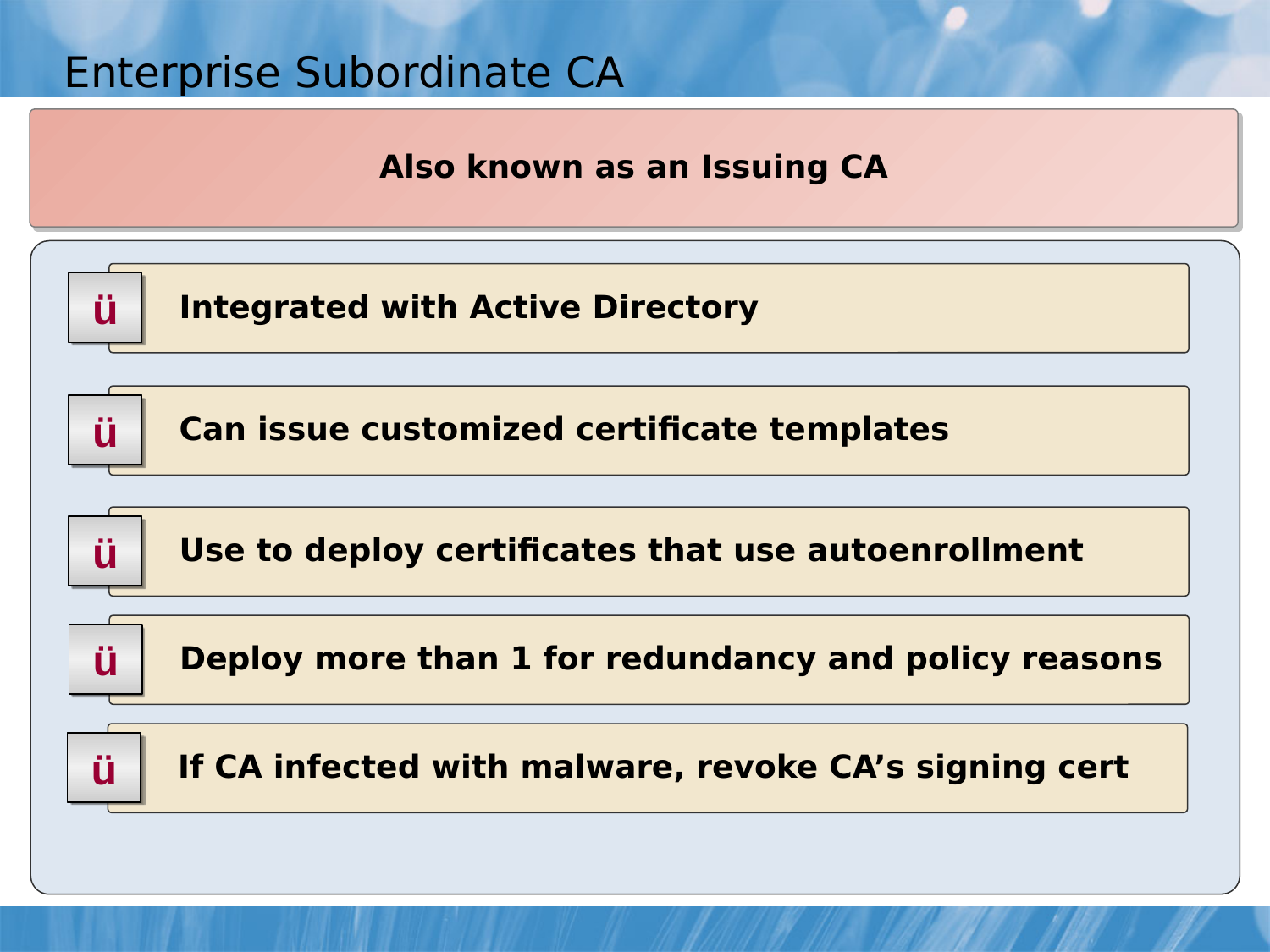

# Enterprise Subordinate CA
Also known as an Issuing CA

	   Integrated with Active Directory
ü
	   Can issue customized certificate templates
ü
	   Use to deploy certificates that use autoenrollment
ü
	   Deploy more than 1 for redundancy and policy reasons
ü
	   If CA infected with malware, revoke CA’s signing cert
ü